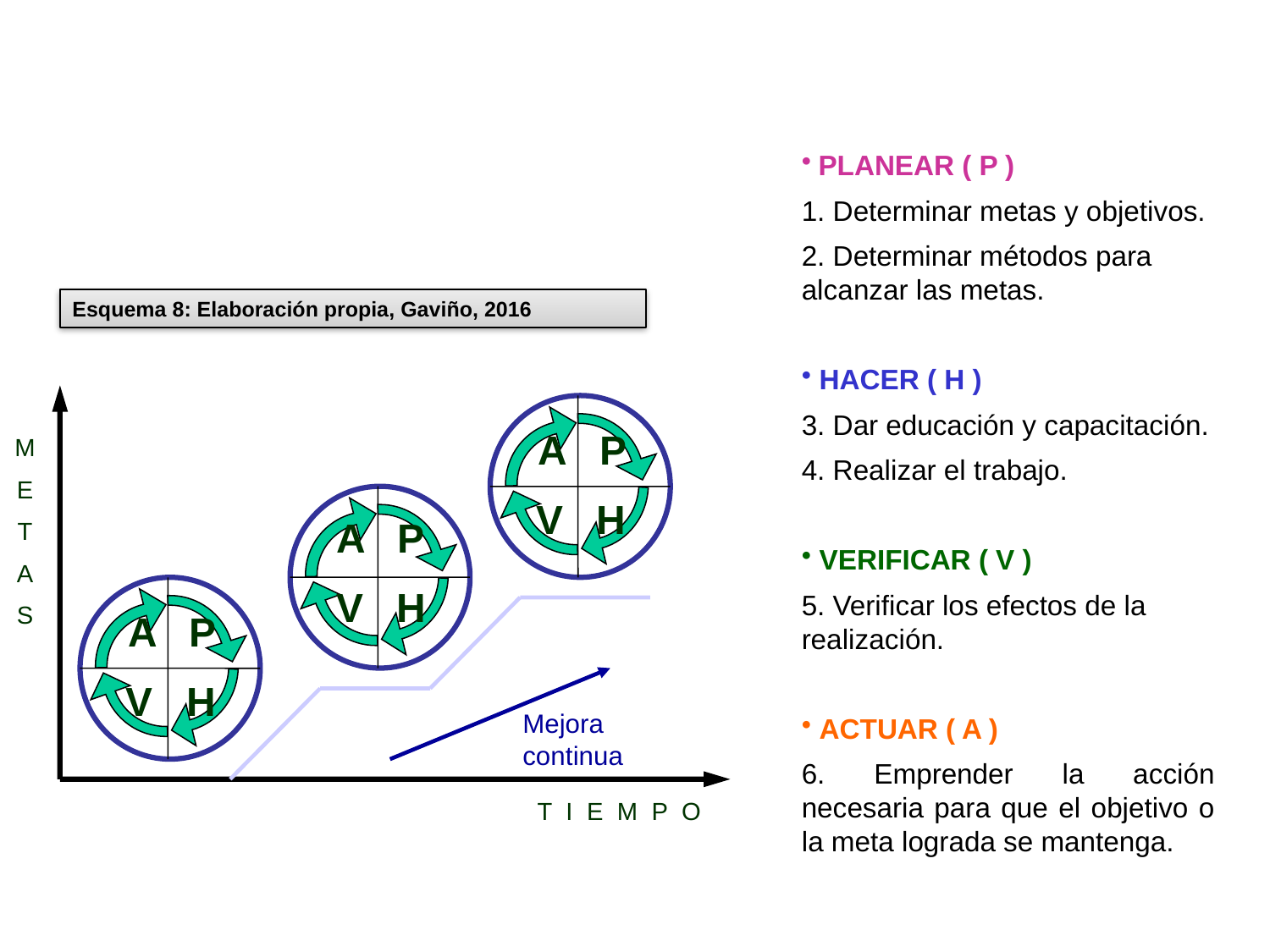

MEJORA CONTINUA
 PLANEAR ( P )
1. Determinar metas y objetivos.
2. Determinar métodos para alcanzar las metas.

 HACER ( H )
3. Dar educación y capacitación.
4. Realizar el trabajo.

 VERIFICAR ( V )
5. Verificar los efectos de la realización.

 ACTUAR ( A )
6. Emprender la acción necesaria para que el objetivo o la meta lograda se mantenga.
Esquema 8: Elaboración propia, Gaviño, 2016

   A   P
   V   H
M
E
T
A
S

   A   P
   V   H

   A   P
   V   H

Mejora continua

T  I  E  M  P  O